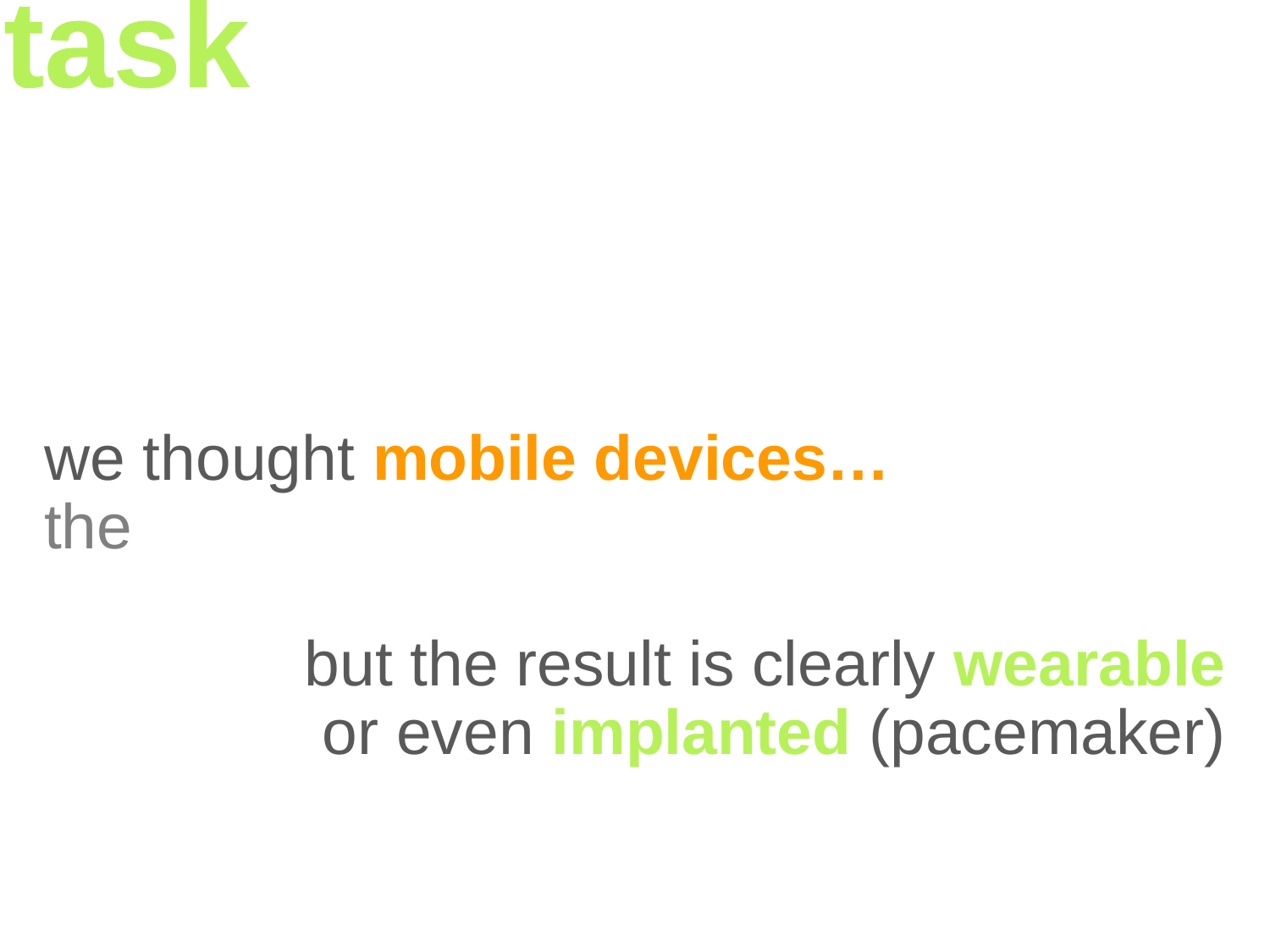

task

we thought mobile devices…
the

but the result is clearly wearable
or even implanted (pacemaker)